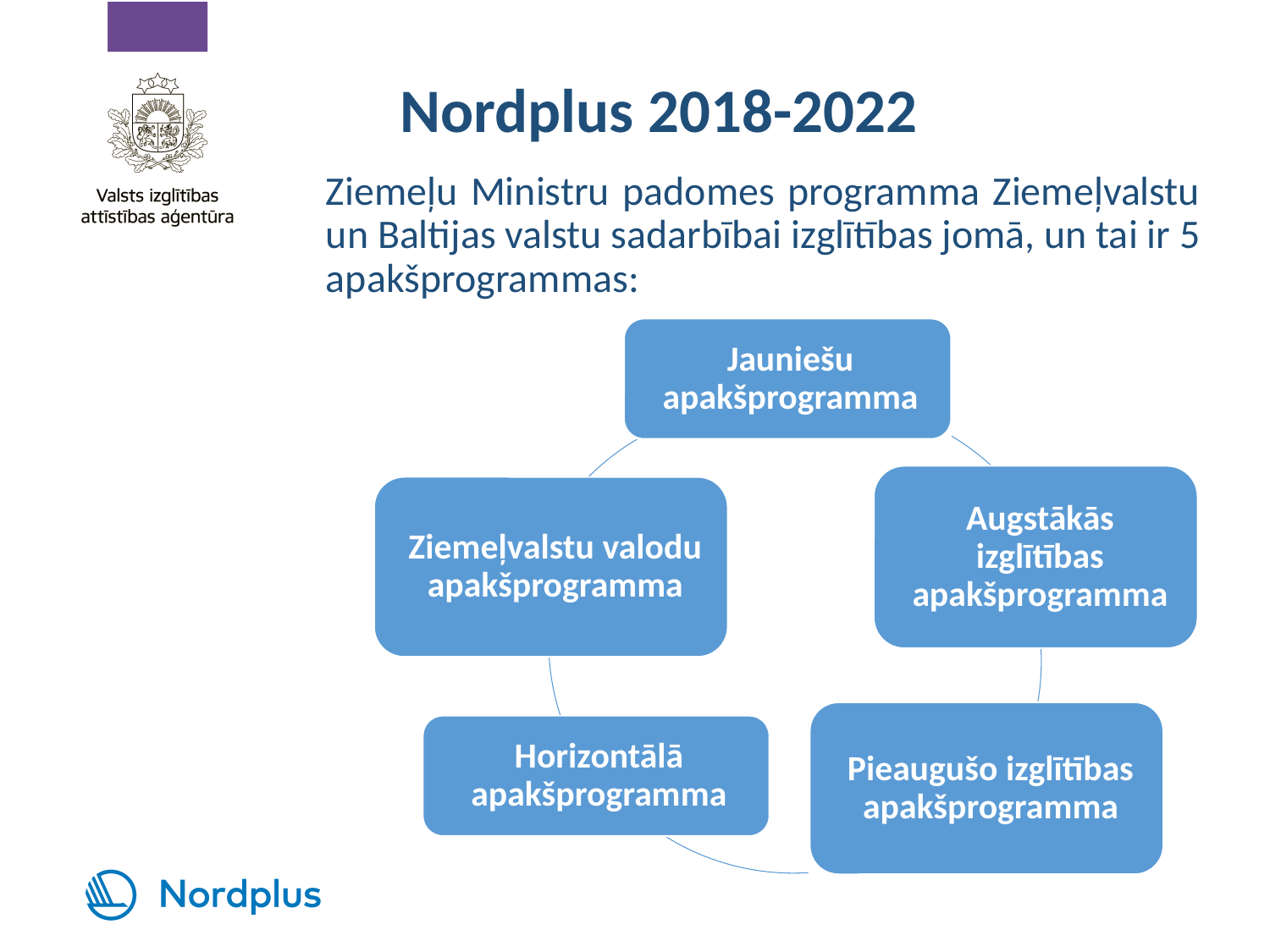

# Nordplus 2018-2022
Ziemeļu Ministru padomes programma Ziemeļvalstu un Baltijas valstu sadarbībai izglītības jomā, un tai ir 5 apakšprogrammas:

Jauniešu apakšprogramma
Augstākās izglītības apakšprogramma
Pieaugušo izglītības apakšprogramma
Horizontālā apakšprogramma
Ziemeļvalstu valodu apakšprogramma